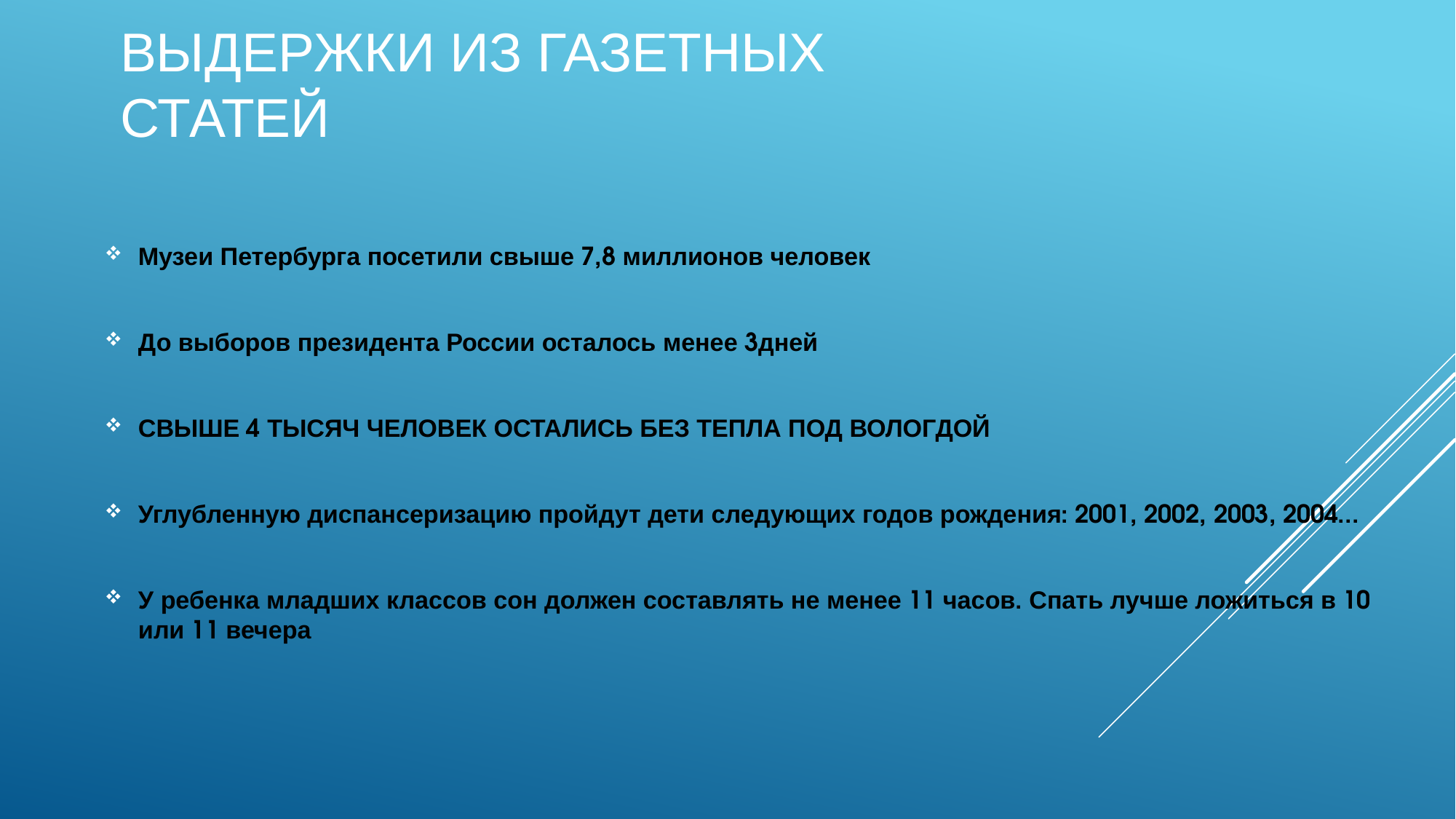

# Выдержки из газетных статей

Музеи Петербурга посетили свыше 7,8 миллионов человек

До выборов президента России осталось менее 3дней

СВЫШЕ 4 ТЫСЯЧ ЧЕЛОВЕК ОСТАЛИСЬ БЕЗ ТЕПЛА ПОД ВОЛОГДОЙ

Углубленную диспансеризацию пройдут дети следующих годов рождения: 2001, 2002, 2003, 2004...

У ребенка младших классов сон должен составлять не менее 11 часов. Спать лучше ложиться в 10 или 11 вечера